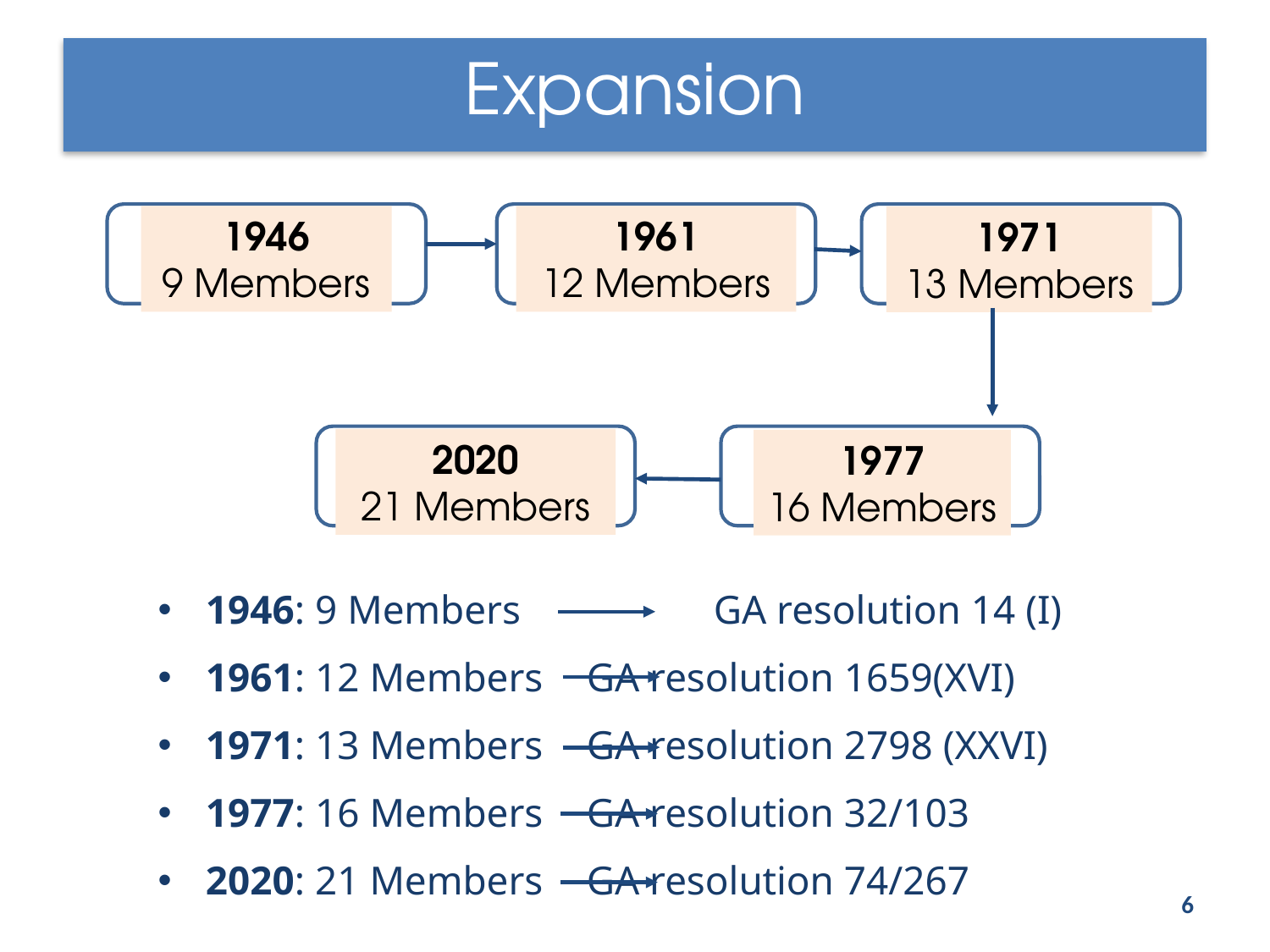

Expansion

1961
12 Members
1946
9 Members
1971
13 Members

2020
21 Members
1977
16 Members
1946: 9 Members		GA resolution 14 (I)
1961: 12 Members	GA resolution 1659(XVI)
1971: 13 Members	GA resolution 2798 (XXVI)
1977: 16 Members	GA resolution 32/103
2020: 21 Members 	GA resolution 74/267

6